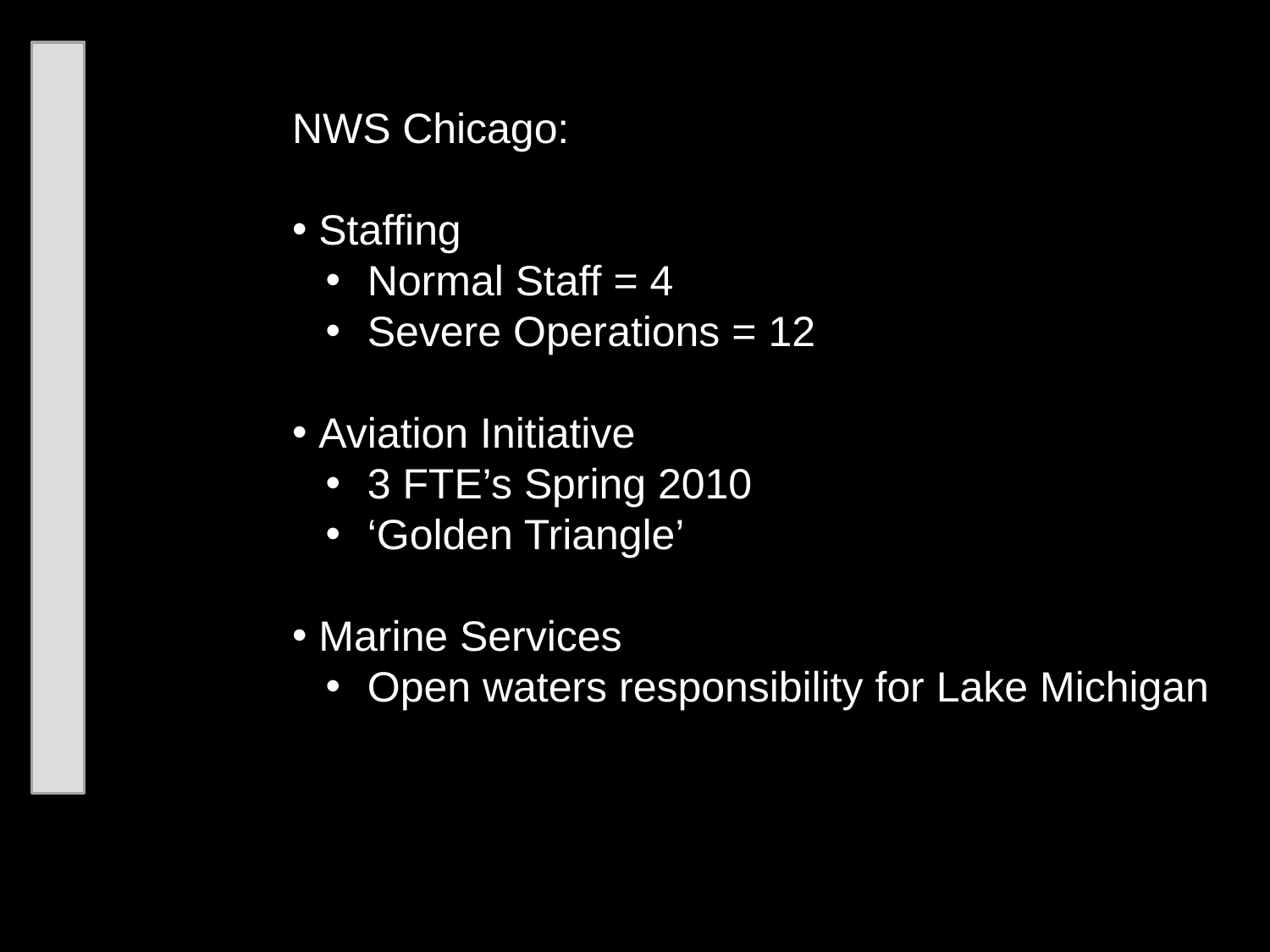

NWS Chicago:

 Staffing
 Normal Staff = 4
 Severe Operations = 12

 Aviation Initiative
 3 FTE’s Spring 2010
 ‘Golden Triangle’

 Marine Services
 Open waters responsibility for Lake Michigan